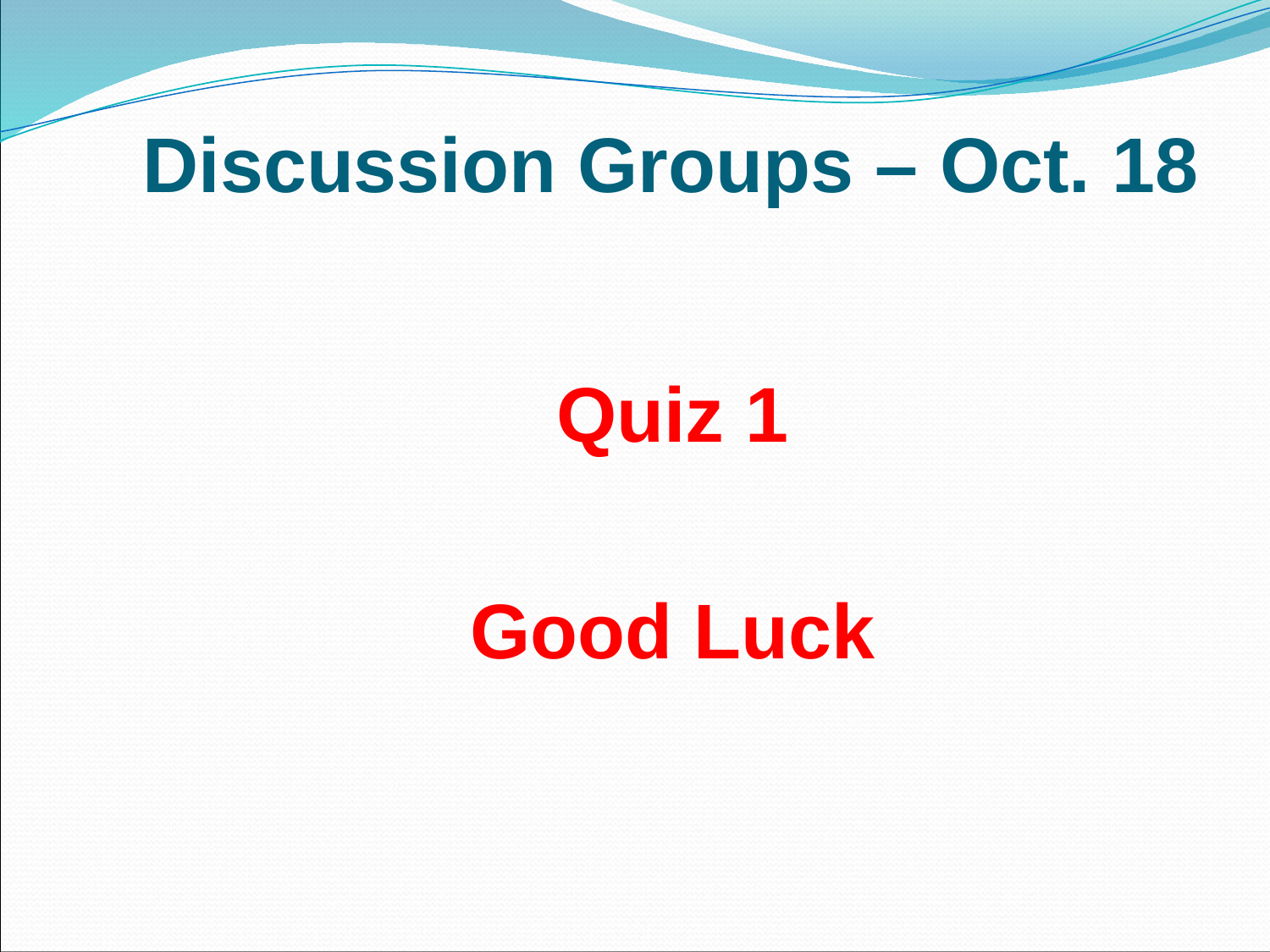

# Discussion Groups – Oct. 18

Quiz 1

Good Luck